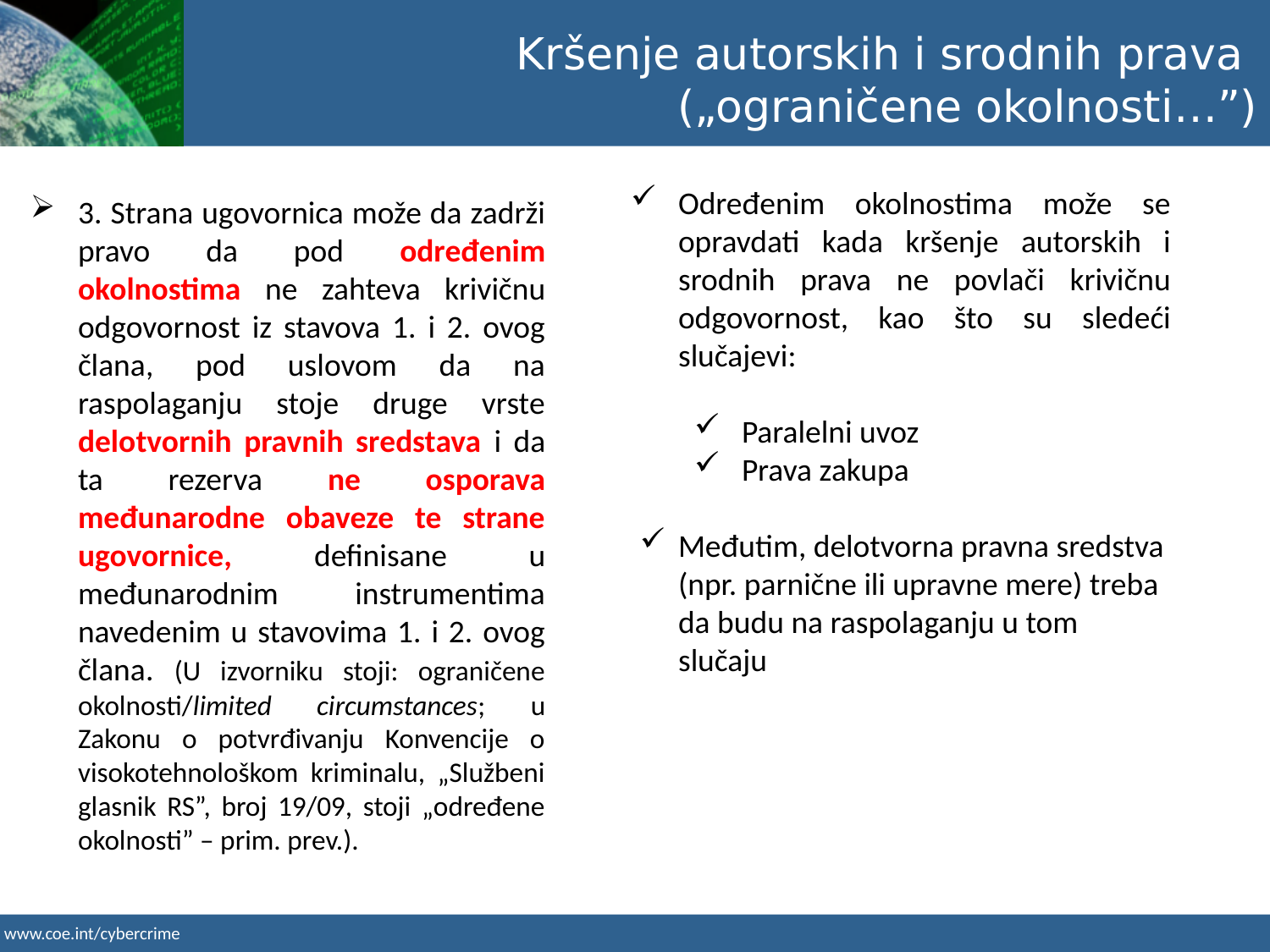

Kršenje autorskih i srodnih prava
(„ograničene okolnosti…”)
Određenim okolnostima može se opravdati kada kršenje autorskih i srodnih prava ne povlači krivičnu odgovornost, kao što su sledeći slučajevi:

Paralelni uvoz
Prava zakupa

Međutim, delotvorna pravna sredstva (npr. parnične ili upravne mere) treba da budu na raspolaganju u tom slučaju
3. Strana ugovornica može da zadrži pravo da pod određenim okolnostima ne zahteva krivičnu odgovornost iz stavova 1. i 2. ovog člana, pod uslovom da na raspolaganju stoje druge vrste delotvornih pravnih sredstava i da ta rezerva ne osporava međunarodne obaveze te strane ugovornice, definisane u međunarodnim instrumentima navedenim u stavovima 1. i 2. ovog člana. (U izvorniku stoji: ograničene okolnosti/limited circumstances; u Zakonu o potvrđivanju Konvencije o visokotehnološkom kriminalu, „Službeni glasnik RS”, broj 19/09, stoji „određene okolnosti” – prim. prev.).